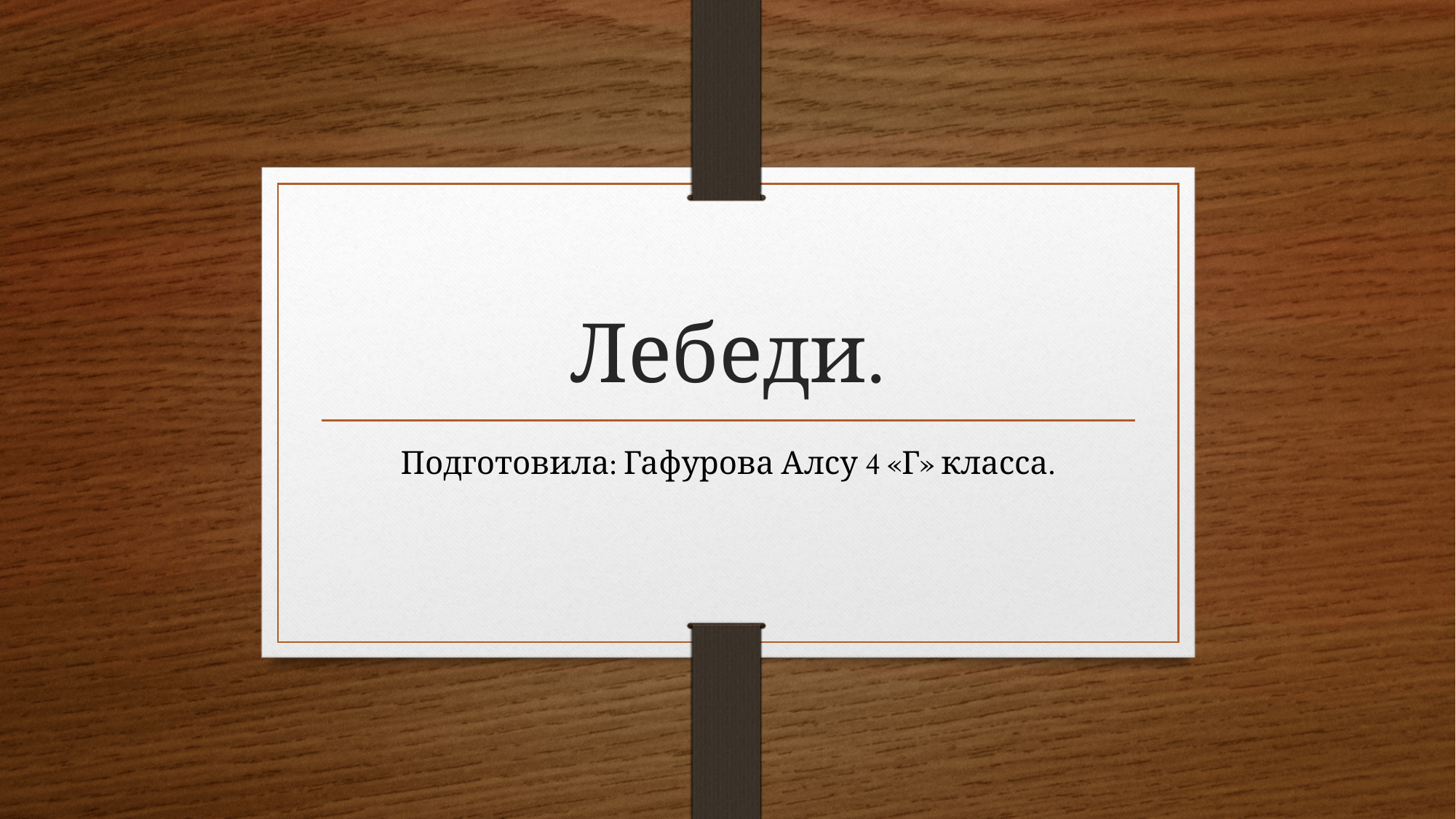

# Лебеди.
Подготовила: Гафурова Алсу 4 «Г» класса.